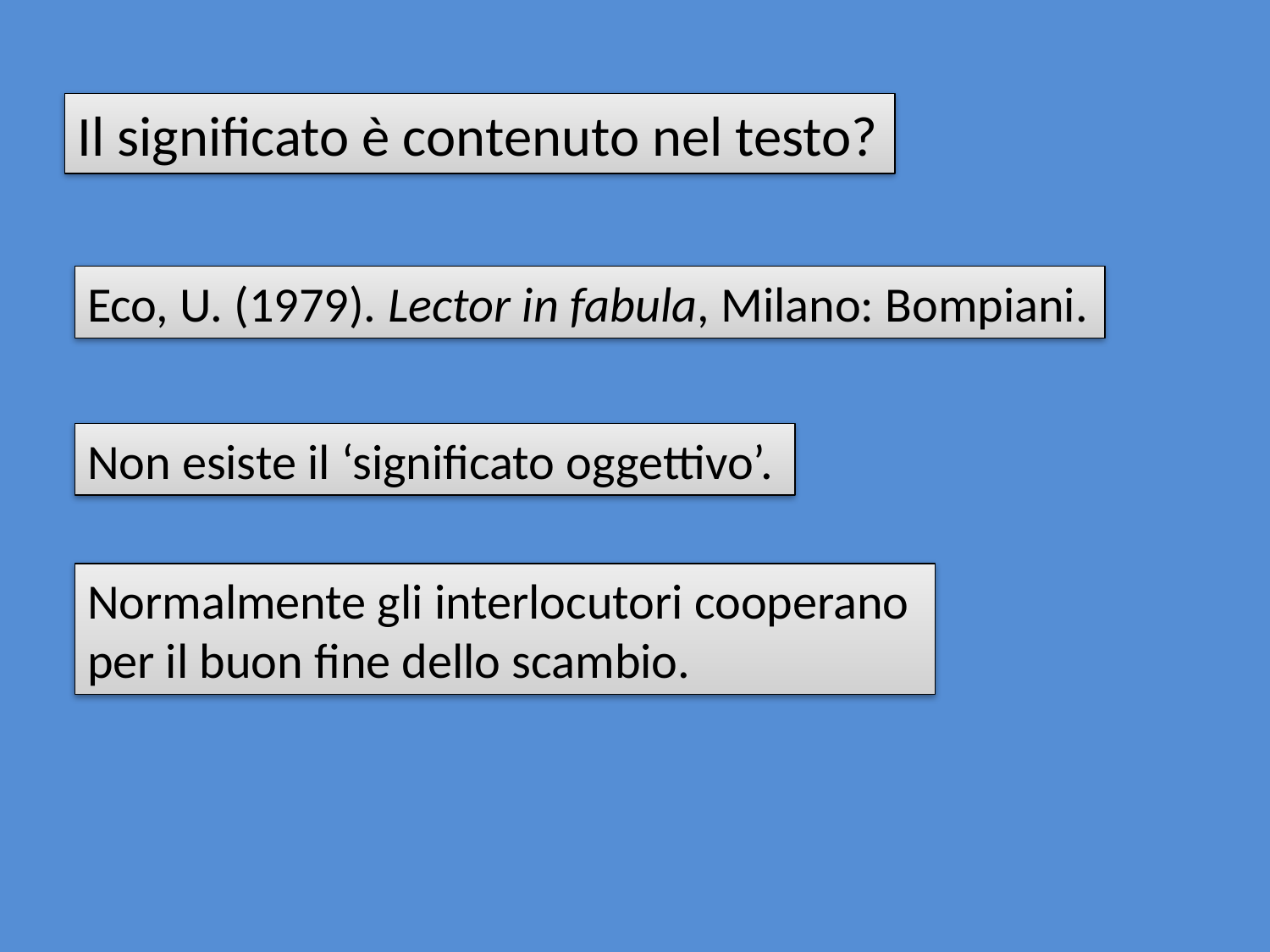

Il significato è contenuto nel testo?
Eco, U. (1979). Lector in fabula, Milano: Bompiani.
Non esiste il ‘significato oggettivo’.
Normalmente gli interlocutori cooperano per il buon fine dello scambio.